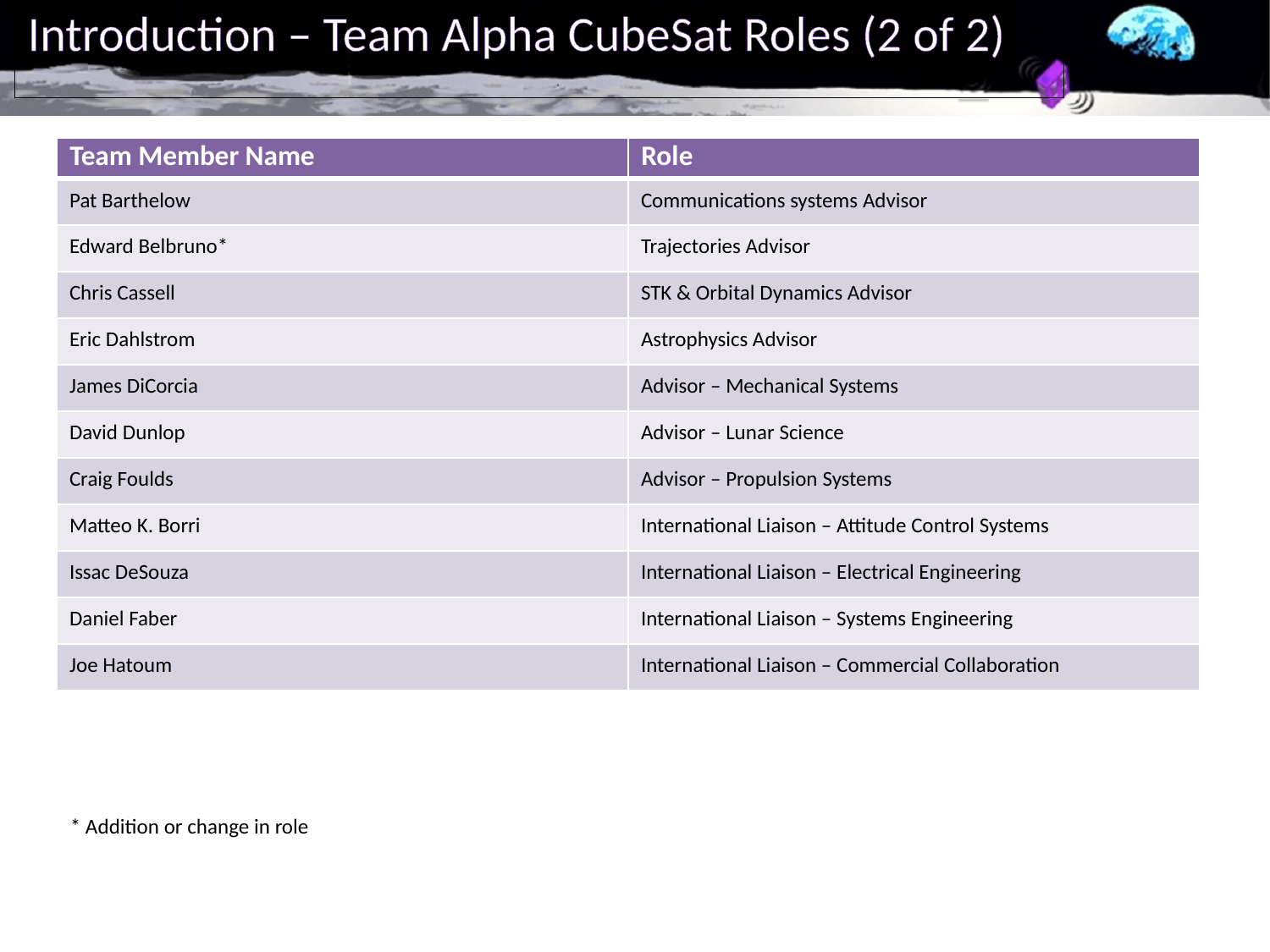

# Introduction – Team Alpha CubeSat Roles (2 of 2)
| Team Member Name | Role |
| --- | --- |
| Pat Barthelow | Communications systems Advisor |
| Edward Belbruno\* | Trajectories Advisor |
| Chris Cassell | STK & Orbital Dynamics Advisor |
| Eric Dahlstrom | Astrophysics Advisor |
| James DiCorcia | Advisor – Mechanical Systems |
| David Dunlop | Advisor – Lunar Science |
| Craig Foulds | Advisor – Propulsion Systems |
| Matteo K. Borri | International Liaison – Attitude Control Systems |
| Issac DeSouza | International Liaison – Electrical Engineering |
| Daniel Faber | International Liaison – Systems Engineering |
| Joe Hatoum | International Liaison – Commercial Collaboration |
* Addition or change in role